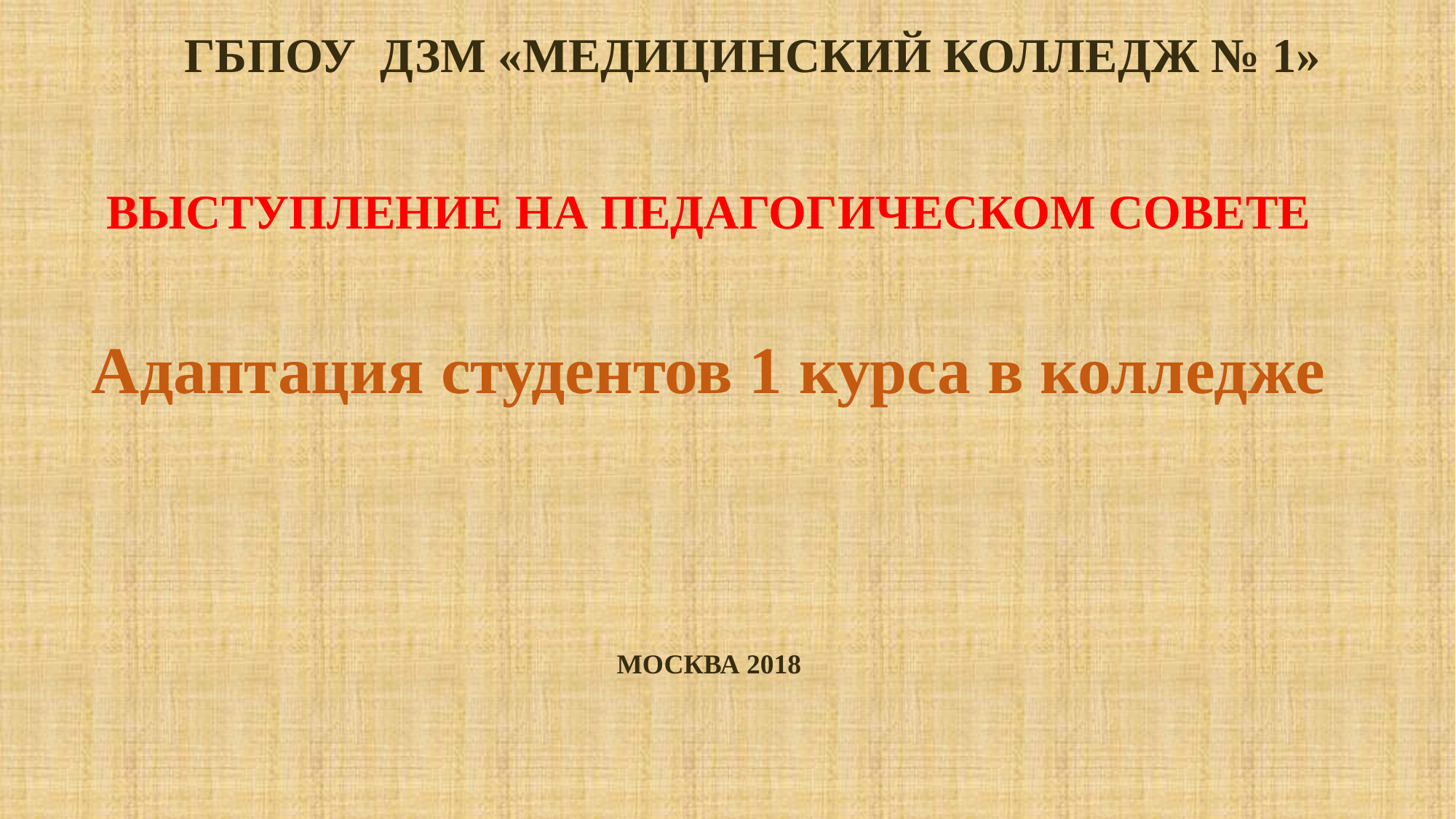

# ГБПОУ  ДЗМ «МЕДИЦИНСКИЙ КОЛЛЕДЖ № 1»

ВЫСТУПЛЕНИЕ НА ПЕДАГОГИЧЕСКОМ СОВЕТЕ

Адаптация студентов 1 курса в колледже

МОСКВА 2018